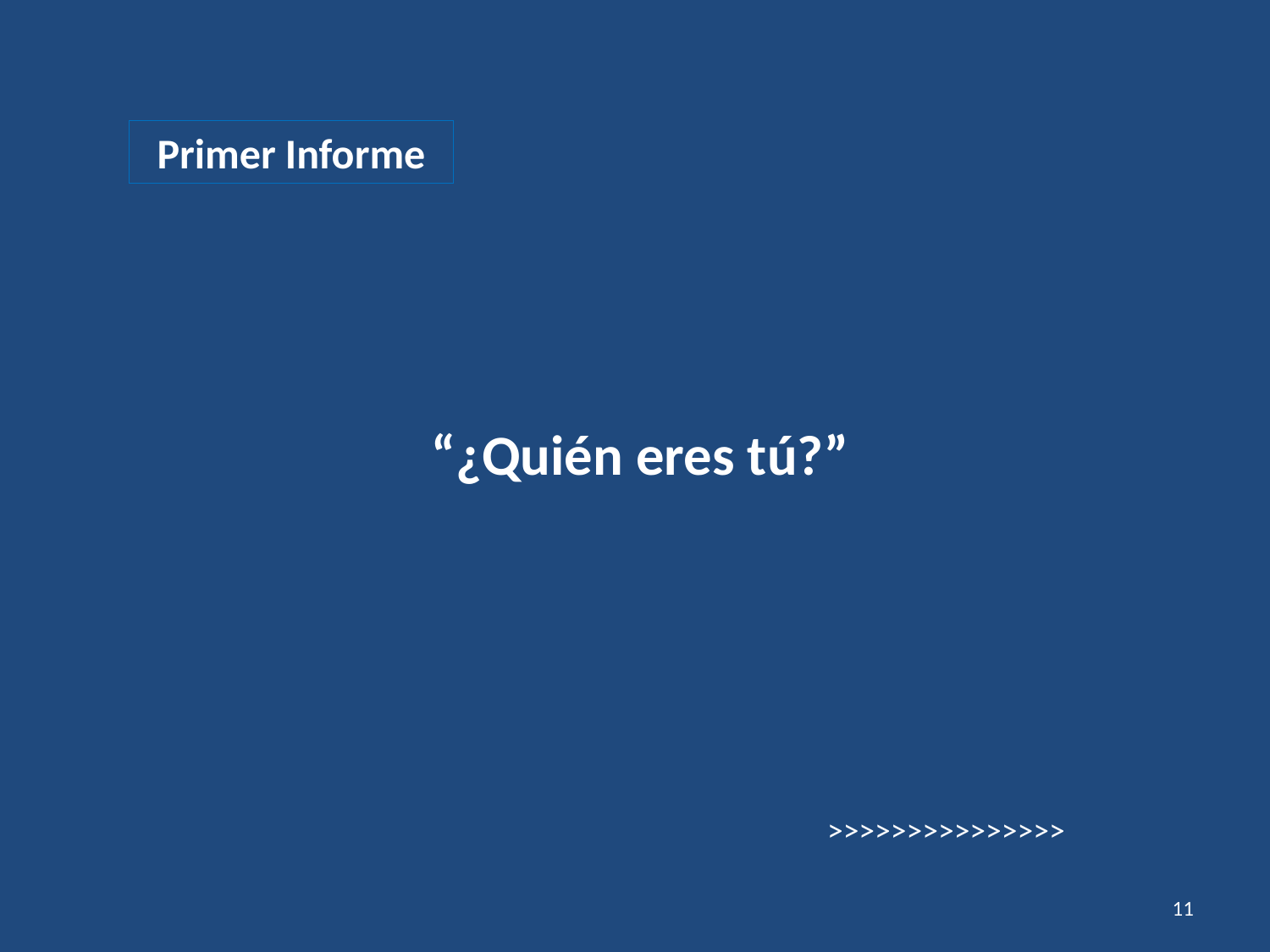

Primer Informe
“¿Quién eres tú?”

>>>>>>>>>>>>>>>
11